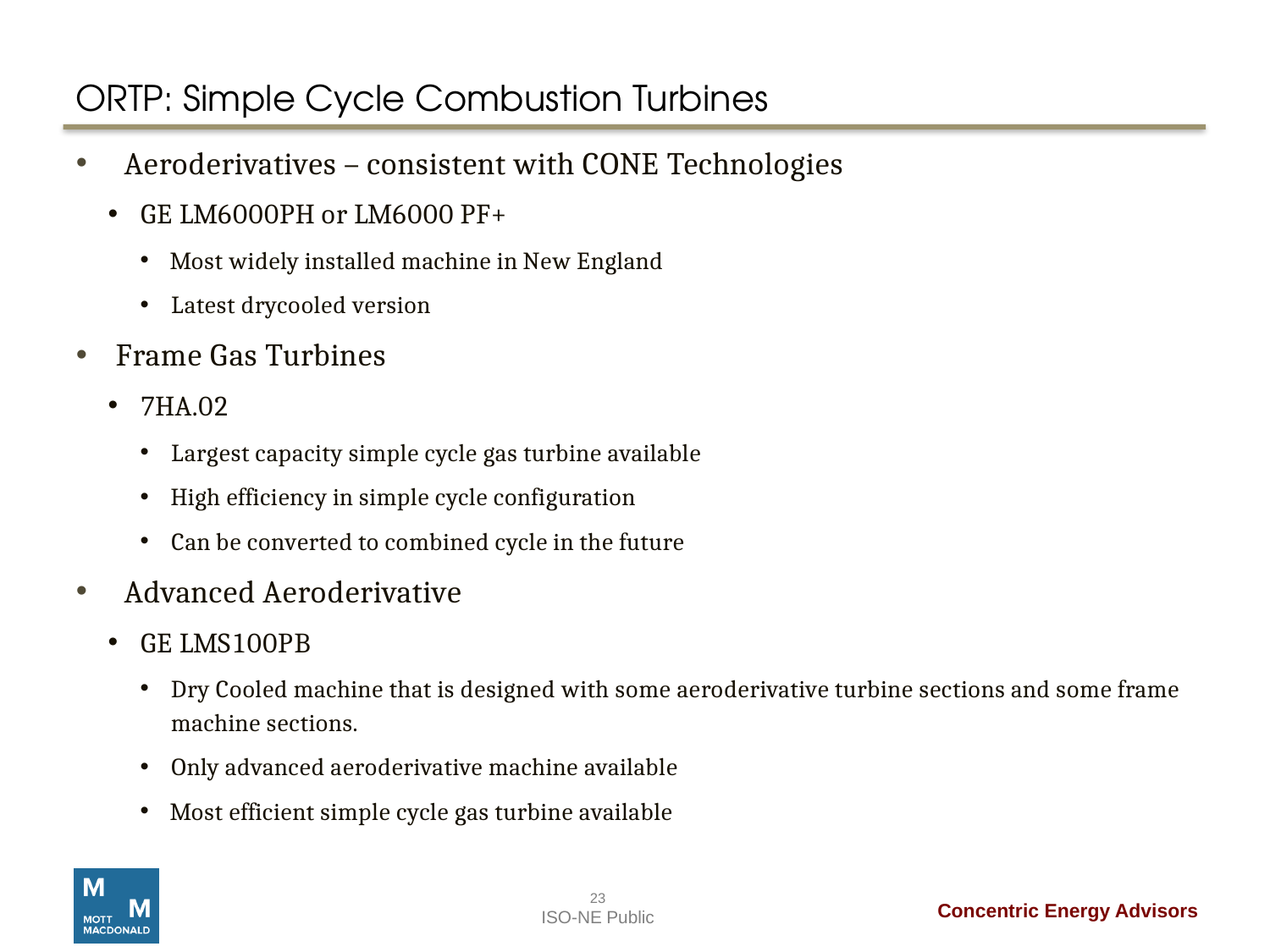

# ORTP: Simple Cycle Combustion Turbines
Aeroderivatives – consistent with CONE Technologies
GE LM6000PH or LM6000 PF+
Most widely installed machine in New England
Latest drycooled version
Frame Gas Turbines
7HA.02
Largest capacity simple cycle gas turbine available
High efficiency in simple cycle configuration
Can be converted to combined cycle in the future
Advanced Aeroderivative
GE LMS100PB
Dry Cooled machine that is designed with some aeroderivative turbine sections and some frame machine sections.
Only advanced aeroderivative machine available
Most efficient simple cycle gas turbine available